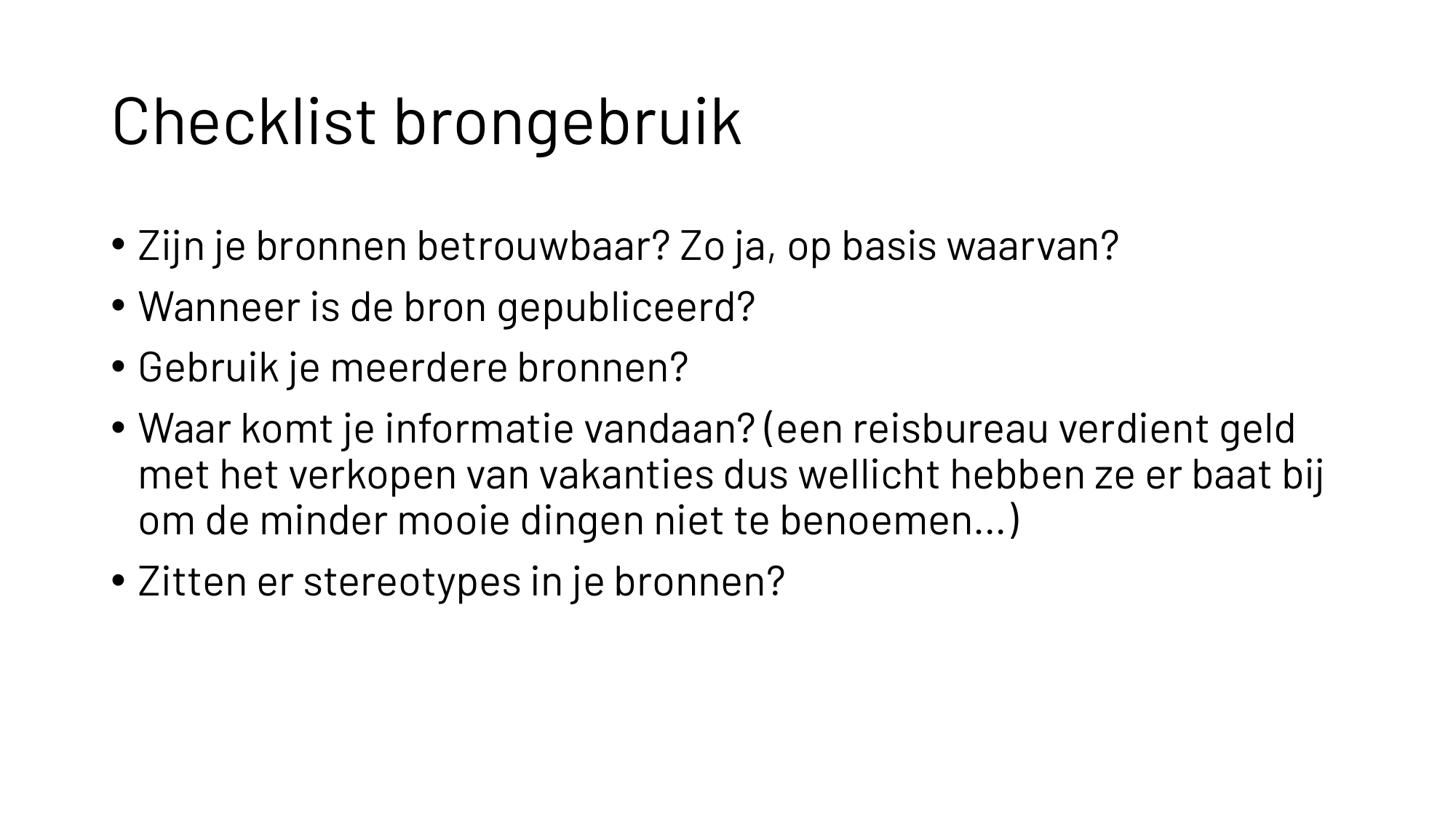

# Checklist brongebruik
Zijn je bronnen betrouwbaar? Zo ja, op basis waarvan?
Wanneer is de bron gepubliceerd?
Gebruik je meerdere bronnen?
Waar komt je informatie vandaan? (een reisbureau verdient geld met het verkopen van vakanties dus wellicht hebben ze er baat bij om de minder mooie dingen niet te benoemen…)
Zitten er stereotypes in je bronnen?